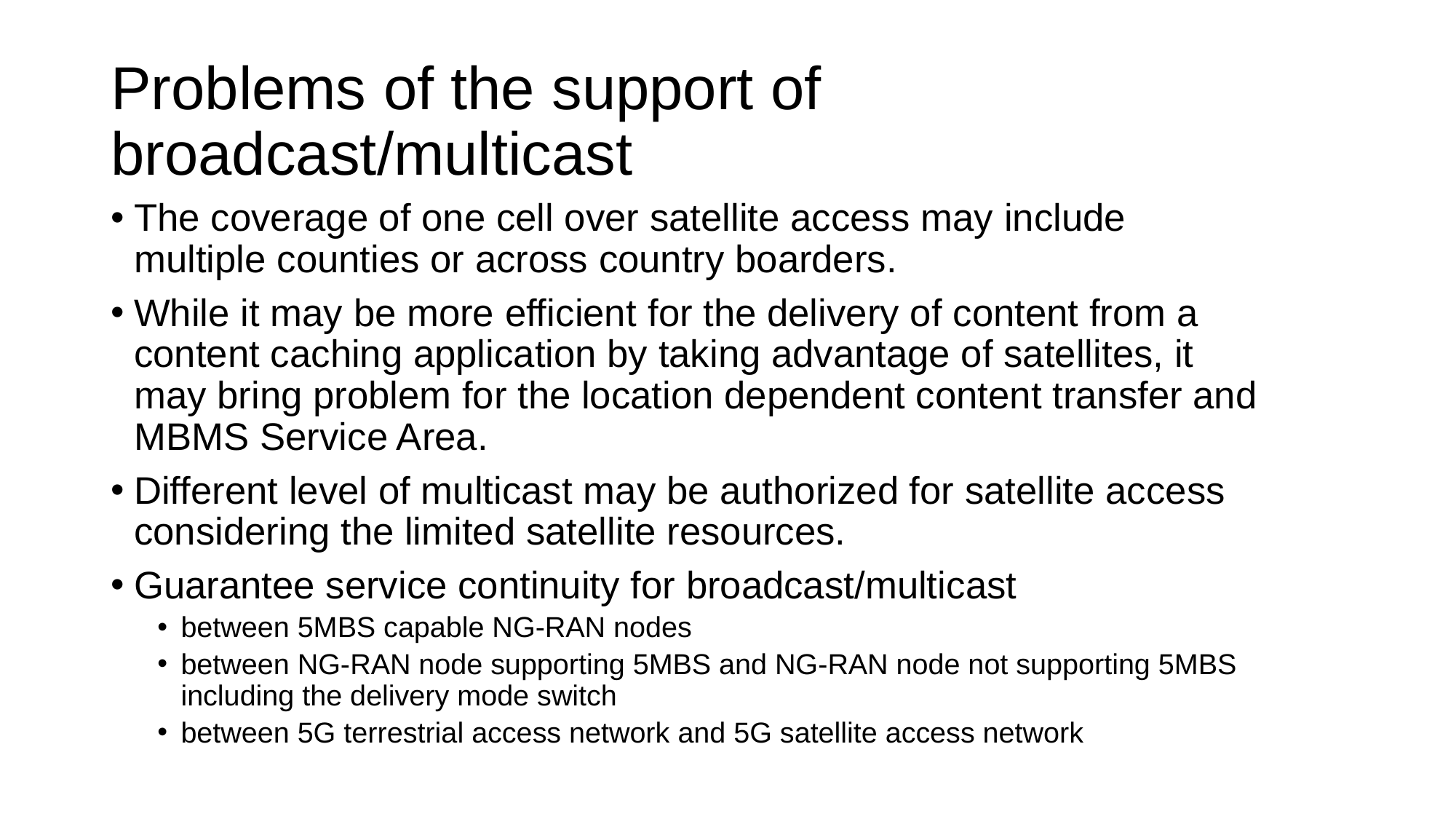

# Problems of the support of broadcast/multicast
The coverage of one cell over satellite access may include multiple counties or across country boarders.
While it may be more efficient for the delivery of content from a content caching application by taking advantage of satellites, it may bring problem for the location dependent content transfer and MBMS Service Area.
Different level of multicast may be authorized for satellite access considering the limited satellite resources.
Guarantee service continuity for broadcast/multicast
between 5MBS capable NG-RAN nodes
between NG-RAN node supporting 5MBS and NG-RAN node not supporting 5MBS including the delivery mode switch
between 5G terrestrial access network and 5G satellite access network